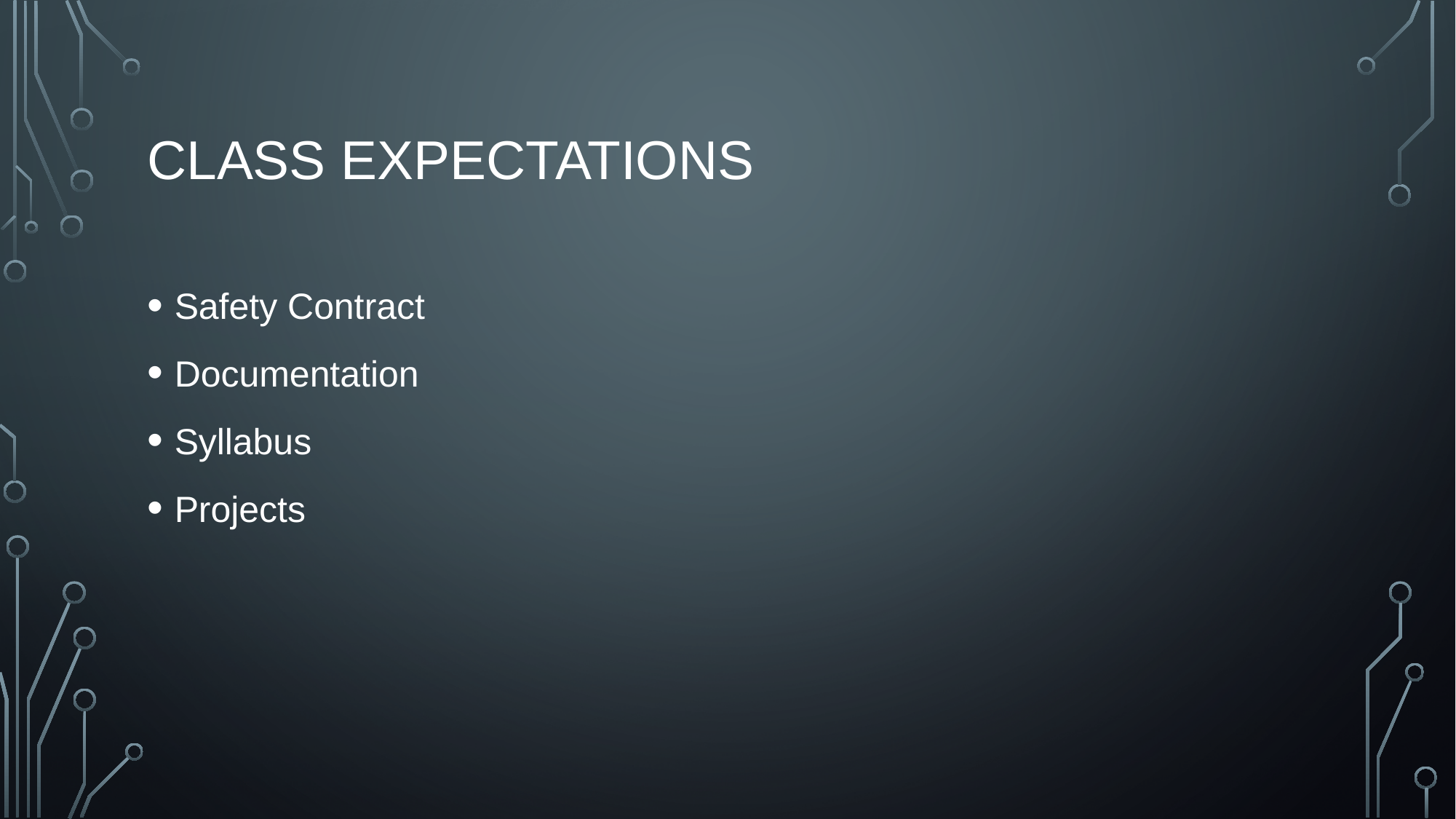

# Class Expectations
Safety Contract
Documentation
Syllabus
Projects